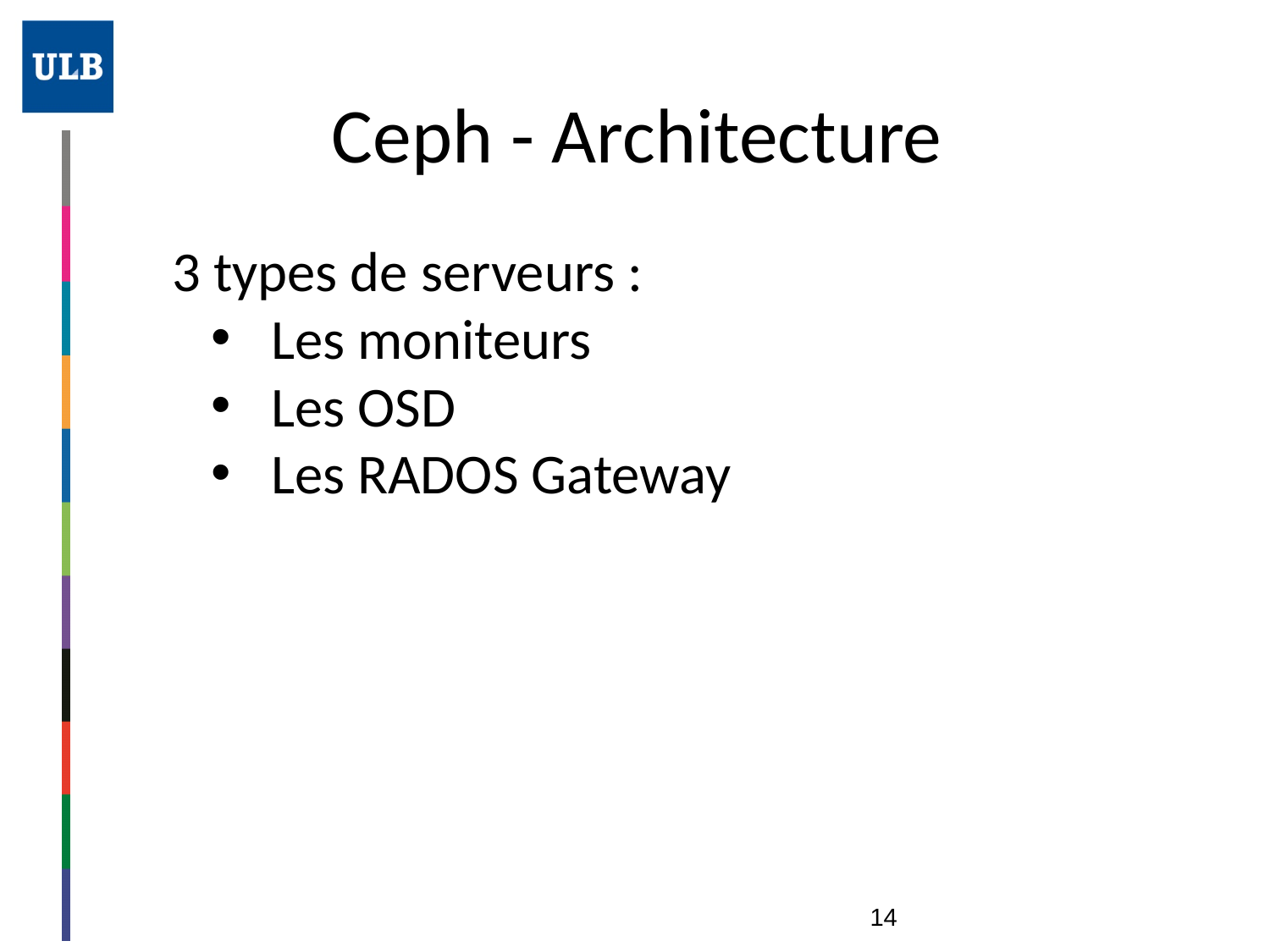

# Ceph - Architecture
3 types de serveurs :
Les moniteurs
Les OSD
Les RADOS Gateway
14